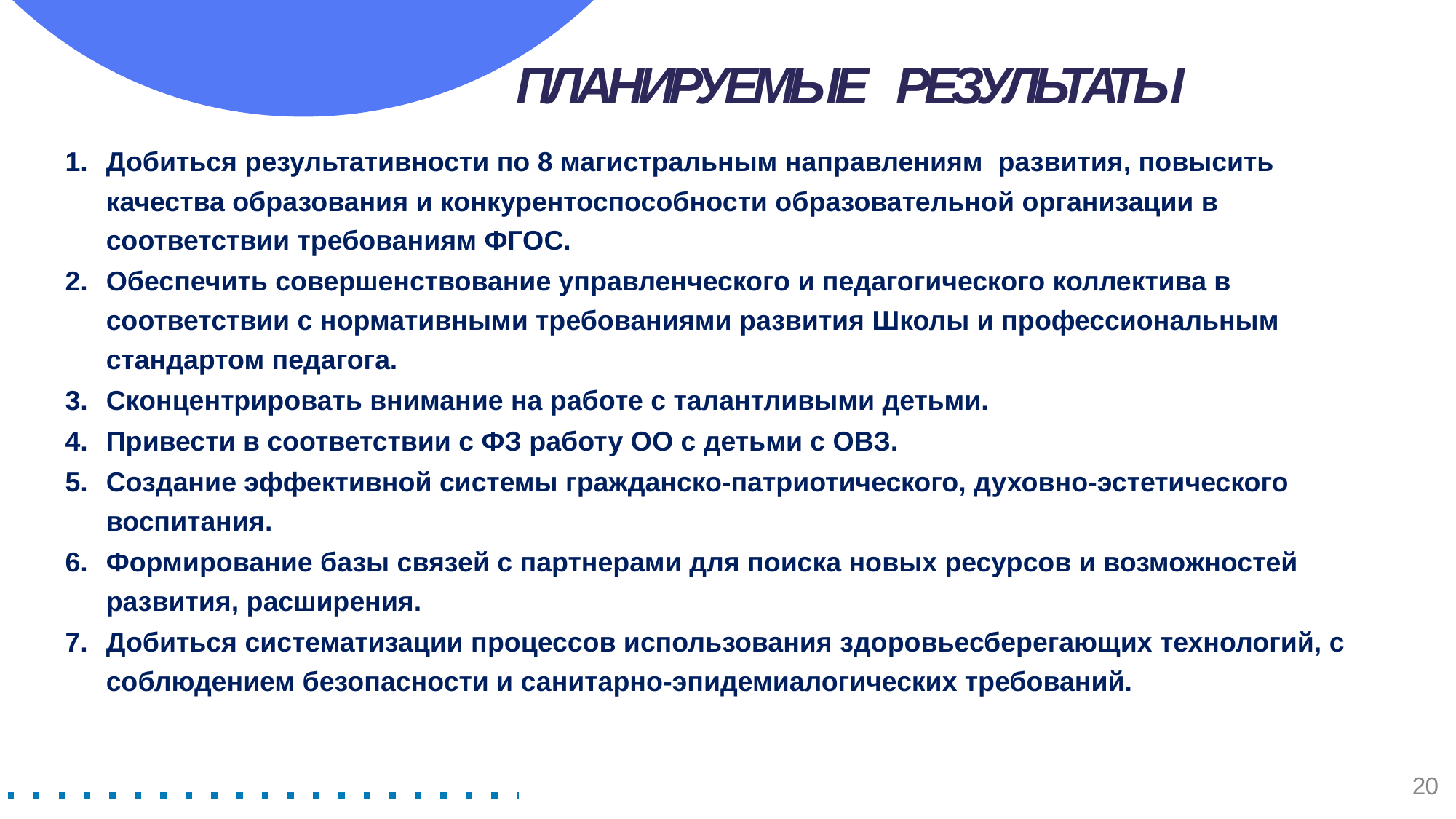

# ПЛАНИРУЕМЫЕ    РЕЗУЛЬТАТЫ
Добиться результативности по 8 магистральным направлениям  развития, повысить качества образования и конкурентоспособности образовательной организации в соответствии требованиям ФГОС.
Обеспечить совершенствование управленческого и педагогического коллектива в соответствии с нормативными требованиями развития Школы и профессиональным стандартом педагога.
Сконцентрировать внимание на работе с талантливыми детьми.
Привести в соответствии с ФЗ работу ОО с детьми с ОВЗ.
Создание эффективной системы гражданско-патриотического, духовно-эстетического воспитания.
Формирование базы связей с партнерами для поиска новых ресурсов и возможностей развития, расширения.
Добиться систематизации процессов использования здоровьесберегающих технологий, с соблюдением безопасности и санитарно-эпидемиалогических требований.
20